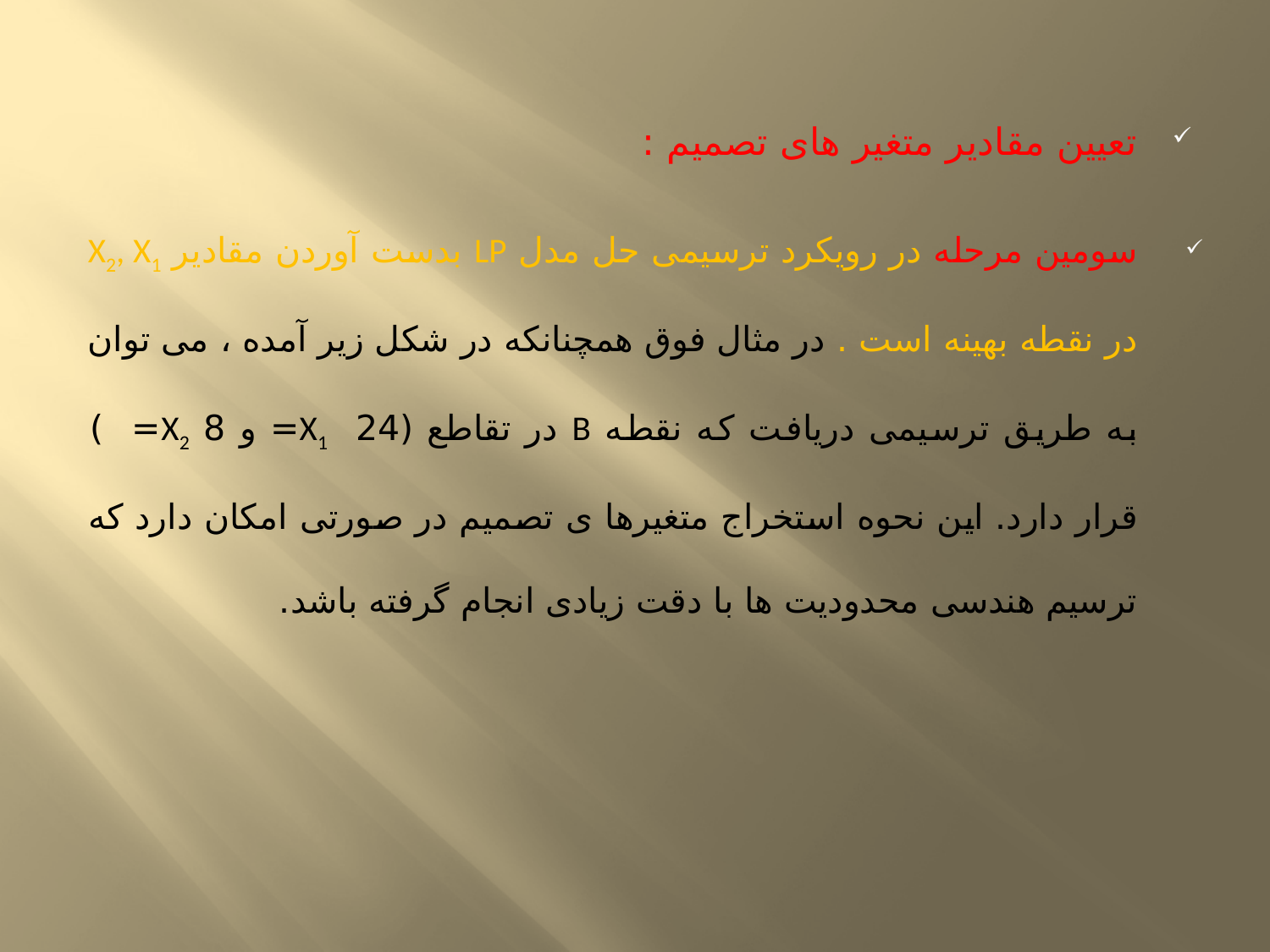

تعیین مقادیر متغیر های تصمیم :
سومین مرحله در رویکرد ترسیمی حل مدل LP بدست آوردن مقادیر X2, X1 در نقطه بهینه است . در مثال فوق همچنانکه در شکل زیر آمده ، می توان به طریق ترسیمی دریافت که نقطه B در تقاطع (24  X1= و 8 X2=  ) قرار دارد. این نحوه استخراج متغیرها ی تصمیم در صورتی امکان دارد که ترسیم هندسی محدودیت ها با دقت زیادی انجام گرفته باشد.